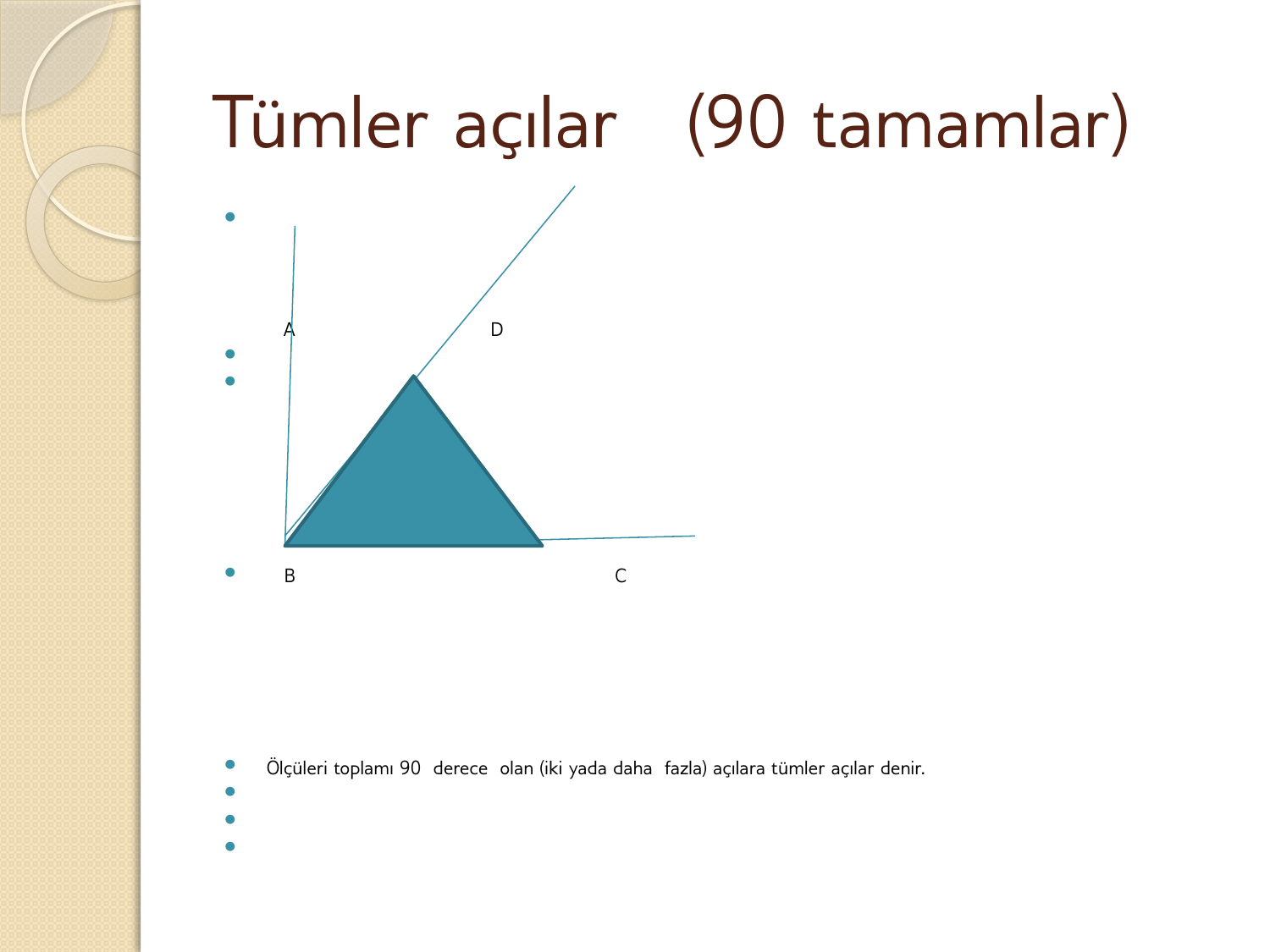

# Tümler açılar   (90 tamamlar)

          A                                 D

   B                                                      C

Ölçüleri toplamı 90  derece  olan (iki yada daha  fazla) açılara tümler açılar denir.